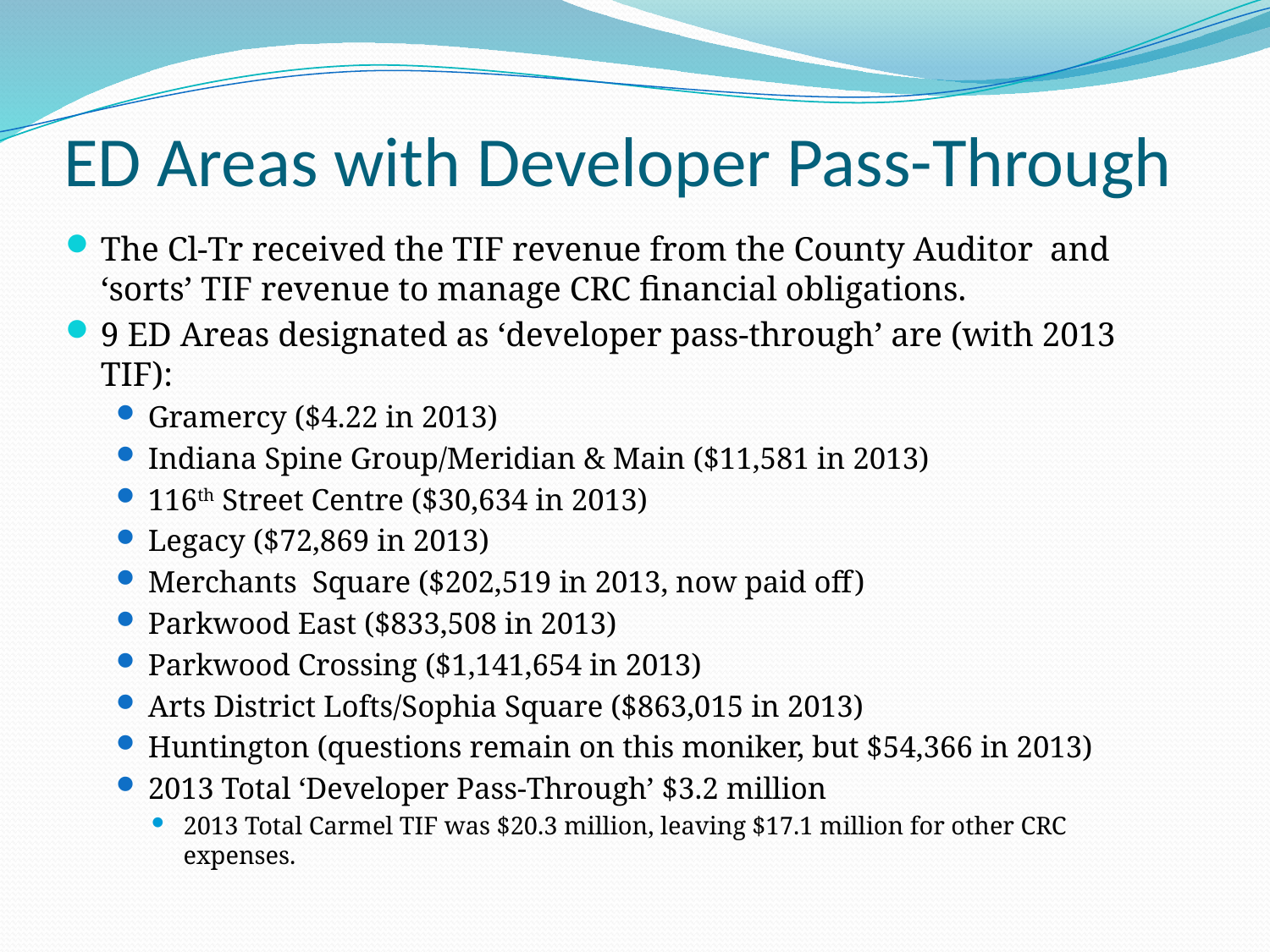

# ED Areas with Developer Pass-Through
The Cl-Tr received the TIF revenue from the County Auditor  and ‘sorts’ TIF revenue to manage CRC financial obligations.
9 ED Areas designated as ‘developer pass-through’ are (with 2013 TIF):
Gramercy ($4.22 in 2013)
Indiana Spine Group/Meridian & Main ($11,581 in 2013)
116th Street Centre ($30,634 in 2013)
Legacy ($72,869 in 2013)
Merchants  Square ($202,519 in 2013, now paid off)
Parkwood East ($833,508 in 2013)
Parkwood Crossing ($1,141,654 in 2013)
Arts District Lofts/Sophia Square ($863,015 in 2013)
Huntington (questions remain on this moniker, but $54,366 in 2013)
2013 Total ‘Developer Pass-Through’ $3.2 million
2013 Total Carmel TIF was $20.3 million, leaving $17.1 million for other CRC expenses.